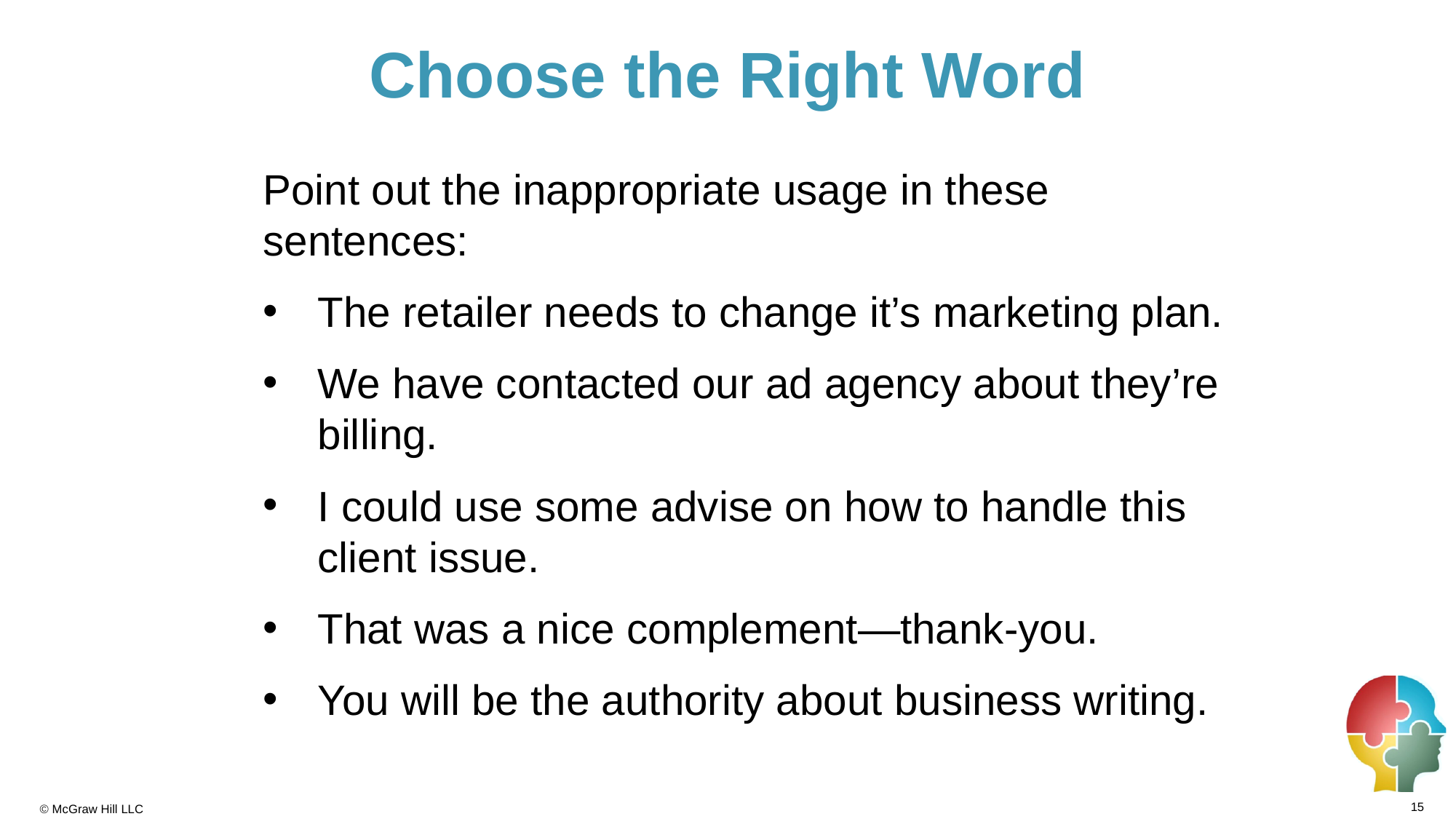

# Choose the Right Word
Point out the inappropriate usage in these sentences:
The retailer needs to change it’s marketing plan.
We have contacted our ad agency about they’re billing.
I could use some advise on how to handle this client issue.
That was a nice complement—thank-you.
You will be the authority about business writing.
15